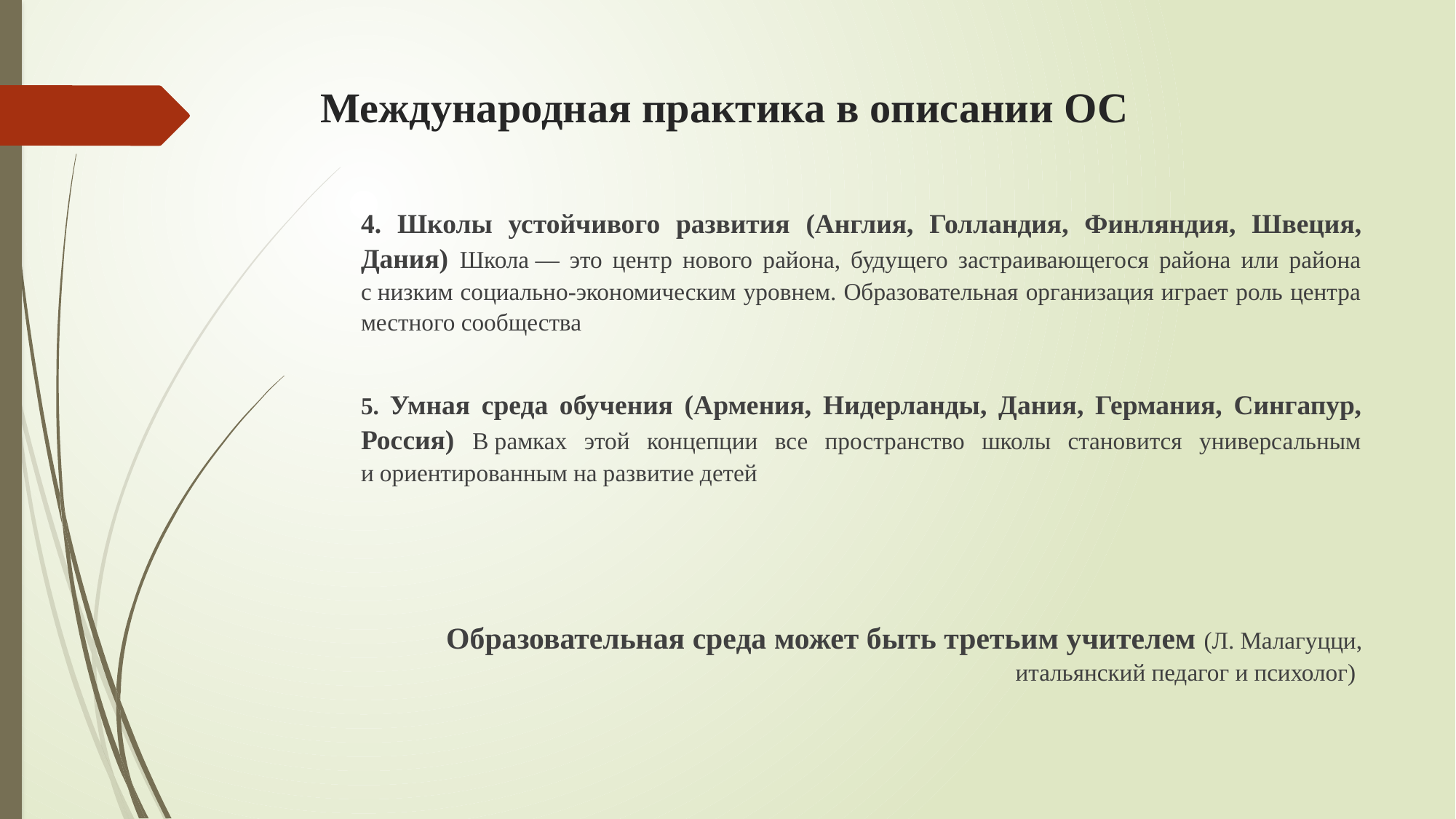

# Международная практика в описании ОС
4. Школы устойчивого развития (Англия, Голландия, Финляндия, Швеция, Дания) Школа — это центр нового района, будущего застраивающегося района или района с низким социально-экономическим уровнем. Образовательная организация играет роль центра местного сообщества
5. Умная среда обучения (Армения, Нидерланды, Дания, Германия, Сингапур, Россия) В рамках этой концепции все пространство школы становится универсальным и ориентированным на развитие детей

Образовательная среда может быть третьим учителем (Л. Малагуцци, итальянский педагог и психолог)